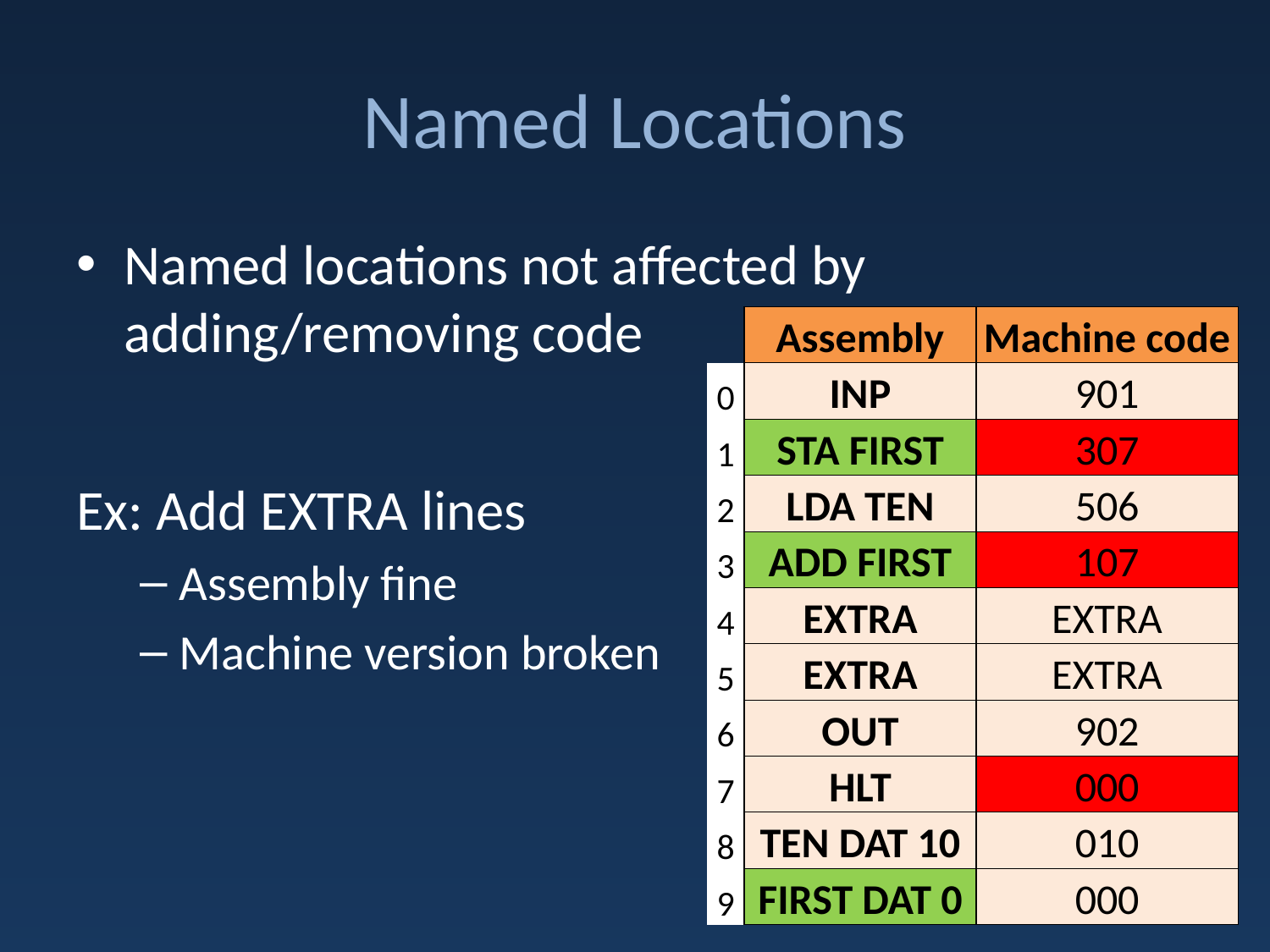

# Named Locations
Named locations not affected by adding/removing code

Ex: Add EXTRA lines
Assembly fine
Machine version broken
|  | Assembly | Machine code |
| --- | --- | --- |
| 0 | INP | 901 |
| 1 | STA FIRST | 307 |
| 2 | LDA TEN | 506 |
| 3 | ADD FIRST | 107 |
| 4 | EXTRA | EXTRA |
| 5 | EXTRA | EXTRA |
| 6 | OUT | 902 |
| 7 | HLT | 000 |
| 8 | TEN DAT 10 | 010 |
| 9 | FIRST DAT 0 | 000 |